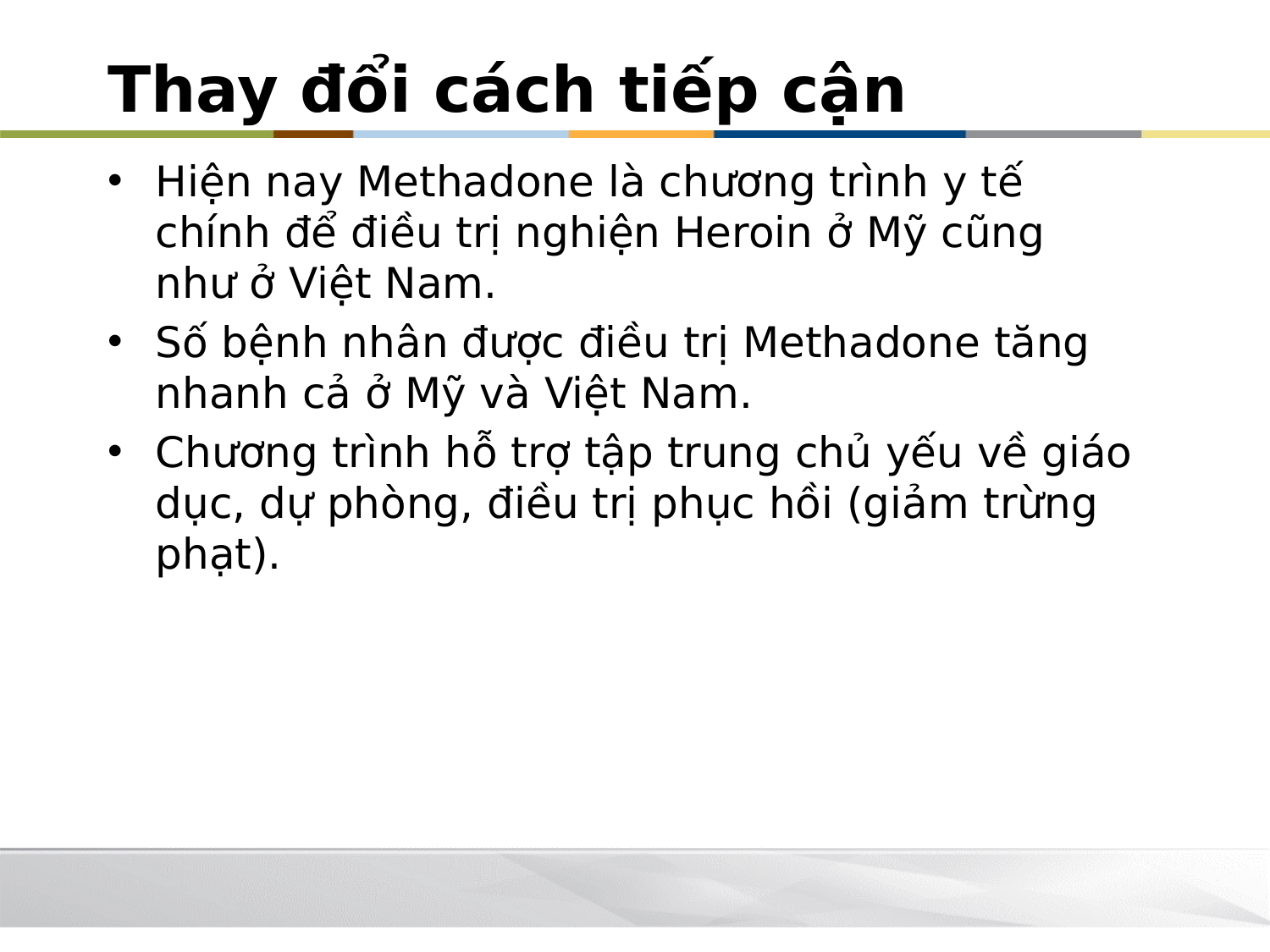

Thay đổi cách tiếp cận
Hiện nay Methadone là chương trình y tế chính để điều trị nghiện Heroin ở Mỹ cũng như ở Việt Nam.
Số bệnh nhân được điều trị Methadone tăng nhanh cả ở Mỹ và Việt Nam.
Chương trình hỗ trợ tập trung chủ yếu về giáo dục, dự phòng, điều trị phục hồi (giảm trừng phạt).